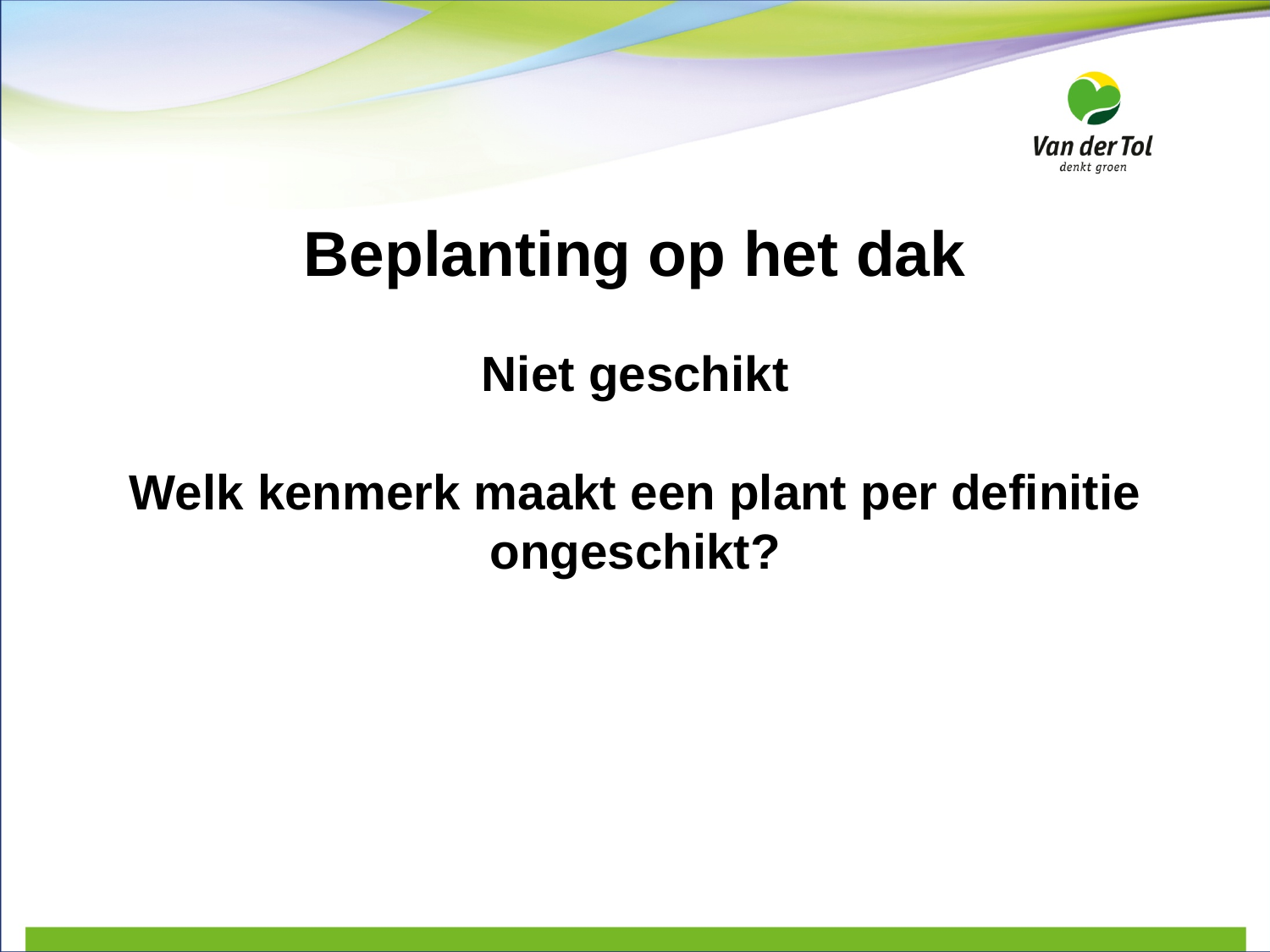

# Beplanting op het dak
Niet geschikt

Welk kenmerk maakt een plant per definitie ongeschikt?